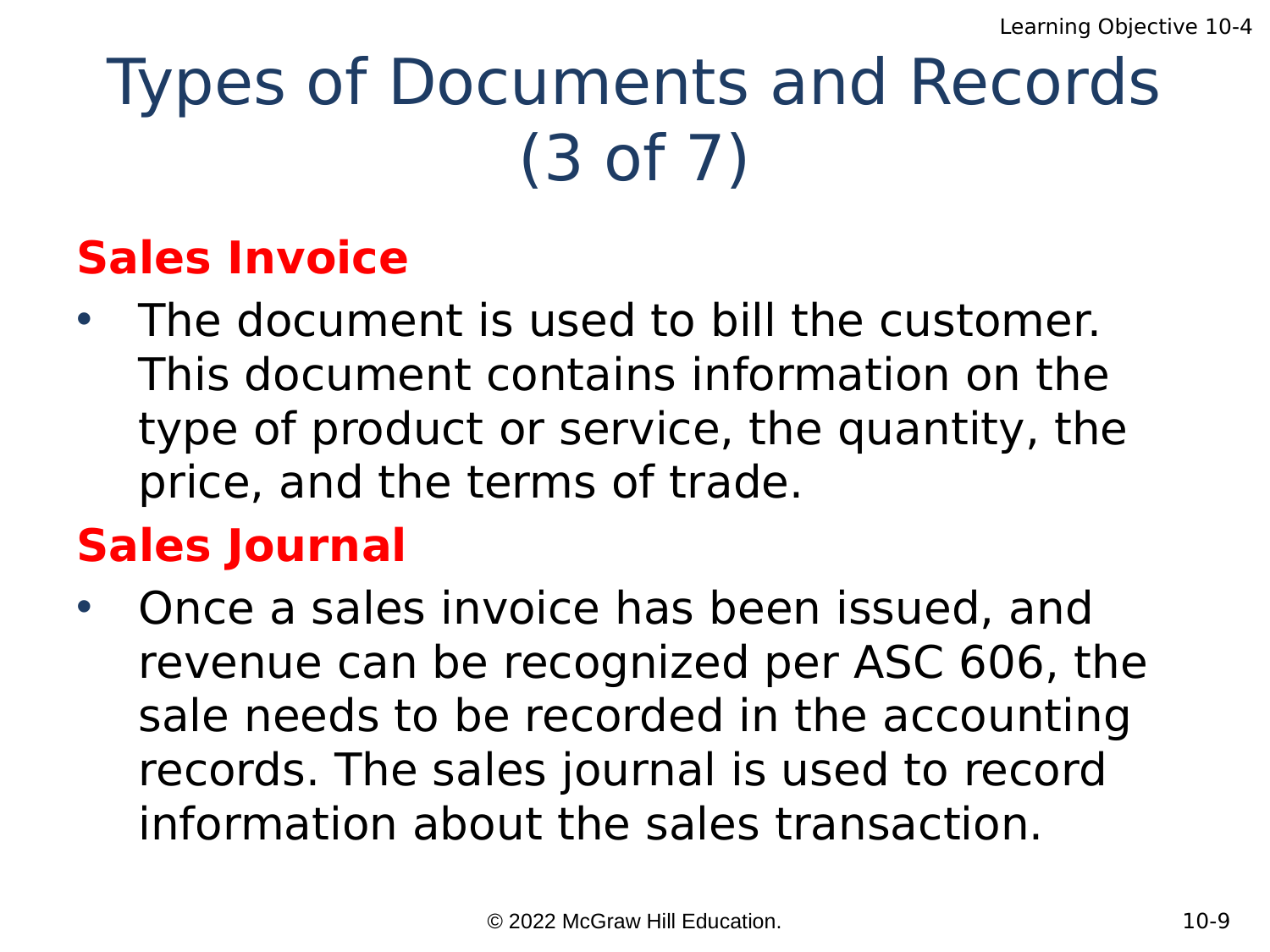

Learning Objective 10-4
# Types of Documents and Records (3 of 7)
Sales Invoice
The document is used to bill the customer. This document contains information on the type of product or service, the quantity, the price, and the terms of trade.
Sales Journal
Once a sales invoice has been issued, and revenue can be recognized per ASC 606, the sale needs to be recorded in the accounting records. The sales journal is used to record information about the sales transaction.